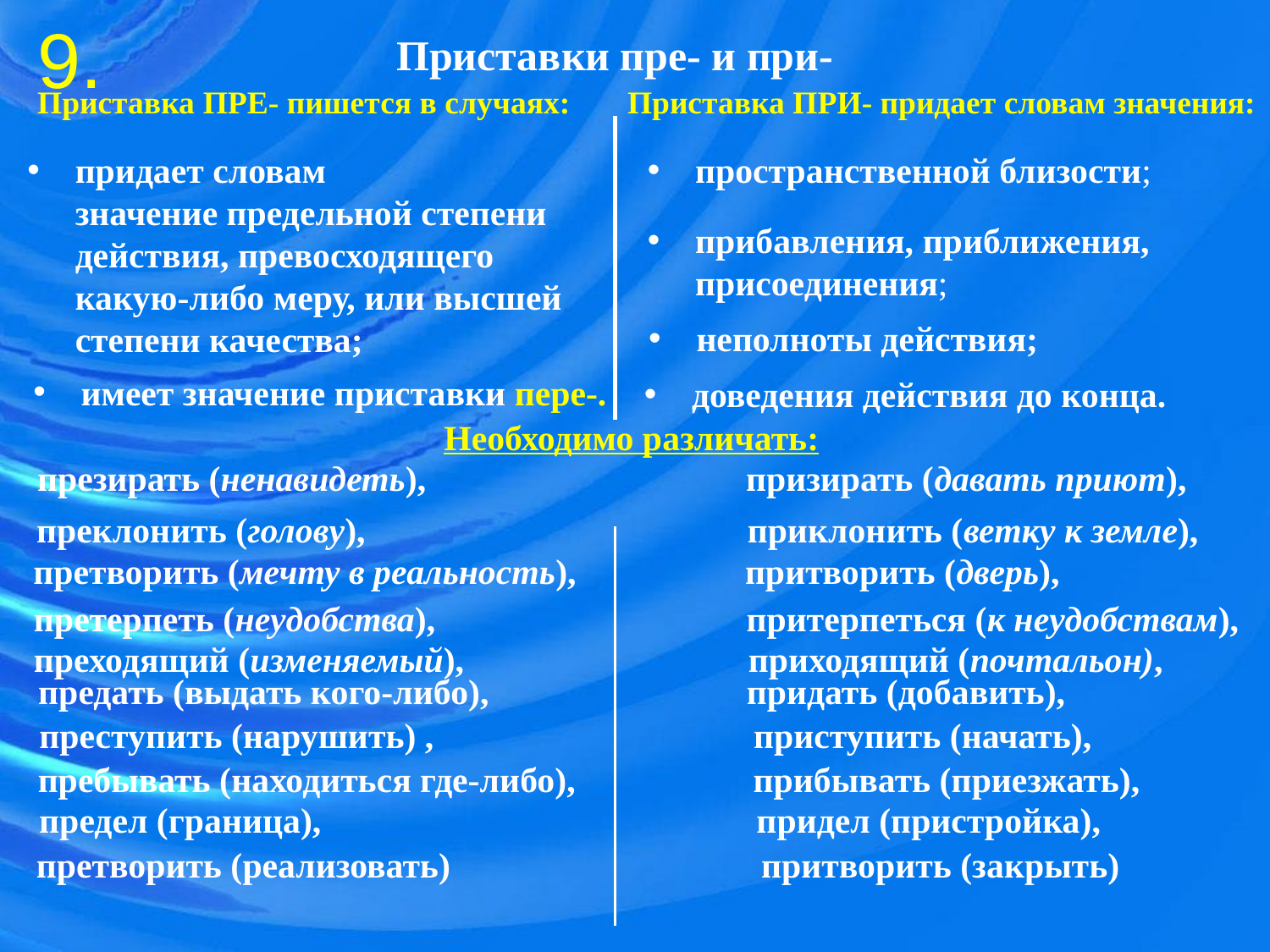

9.
Приставки пре- и при-
Приставка ПРЕ- пишется в случаях:
Приставка ПРИ- придает словам значения:
придает словам значение предельной степени действия, превосходящего какую-либо меру, или высшей степени качества;
пространственной близости;
прибавления, приближения, присоединения;
неполноты действия;
имеет значение приставки пере-.
доведения действия до конца.
Необходимо различать:
презирать (ненавидеть),                                    призирать (давать приют),
преклонить (голову),                                           приклонить (ветку к земле),
претворить (мечту в реальность),                   притворить (дверь),
претерпеть (неудобства),                                   притерпеться (к неудобствам),
преходящий (изменяемый),                                приходящий (почтальон),
 предать (выдать кого-либо),                             придать (добавить),
 преступить (нарушить) ,                                    приступить (начать),
 пребывать (находиться где-либо),                    прибывать (приезжать),
   предел (граница),                                                 придел (пристройка),
претворить (реализовать)                                   притворить (закрыть)